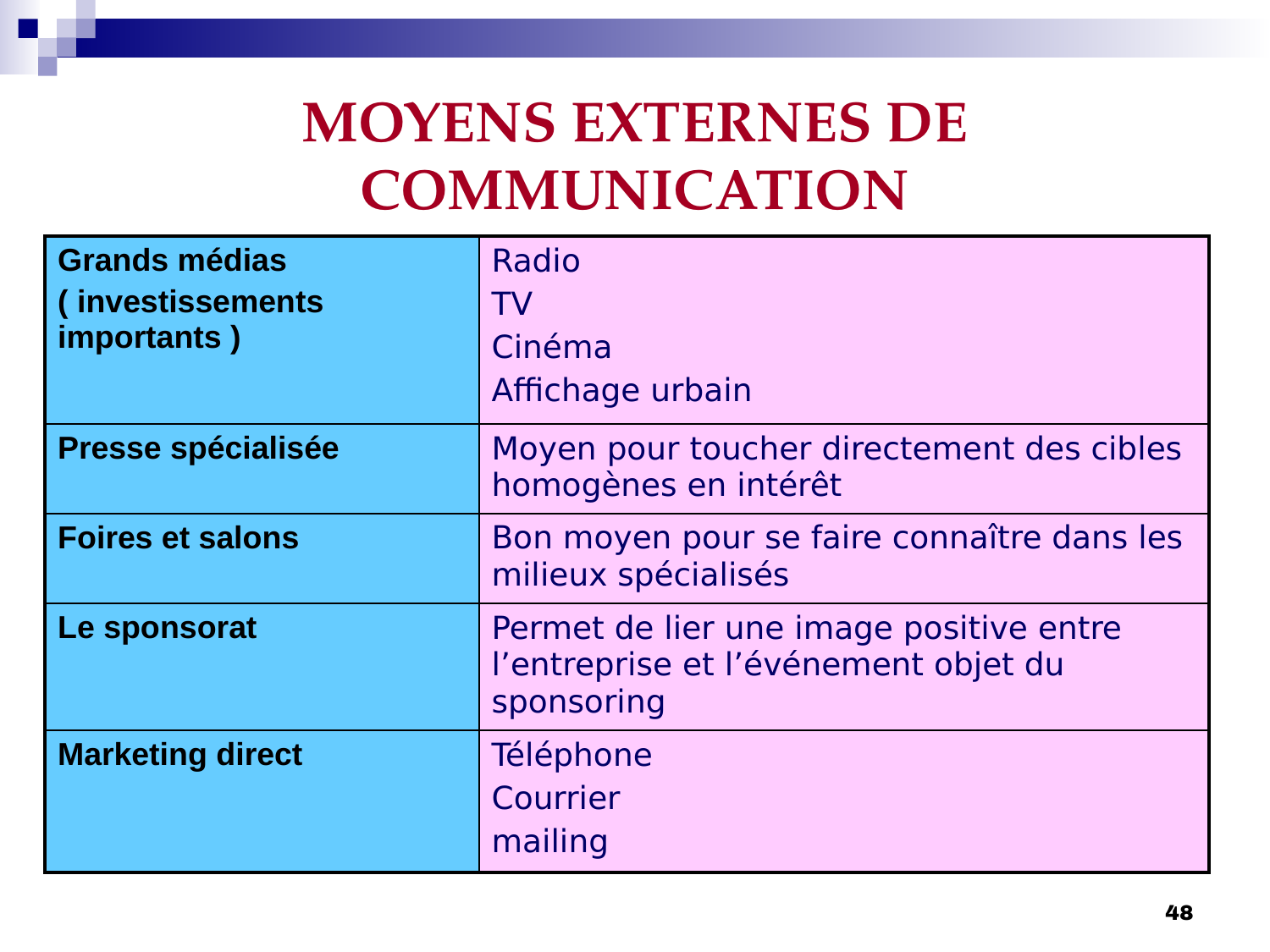

# MOYENS EXTERNES DE COMMUNICATION
| Grands médias ( investissements importants ) | Radio TV Cinéma Affichage urbain |
| --- | --- |
| Presse spécialisée | Moyen pour toucher directement des cibles homogènes en intérêt |
| Foires et salons | Bon moyen pour se faire connaître dans les milieux spécialisés |
| Le sponsorat | Permet de lier une image positive entre l’entreprise et l’événement objet du sponsoring |
| Marketing direct | Téléphone Courrier mailing |
48